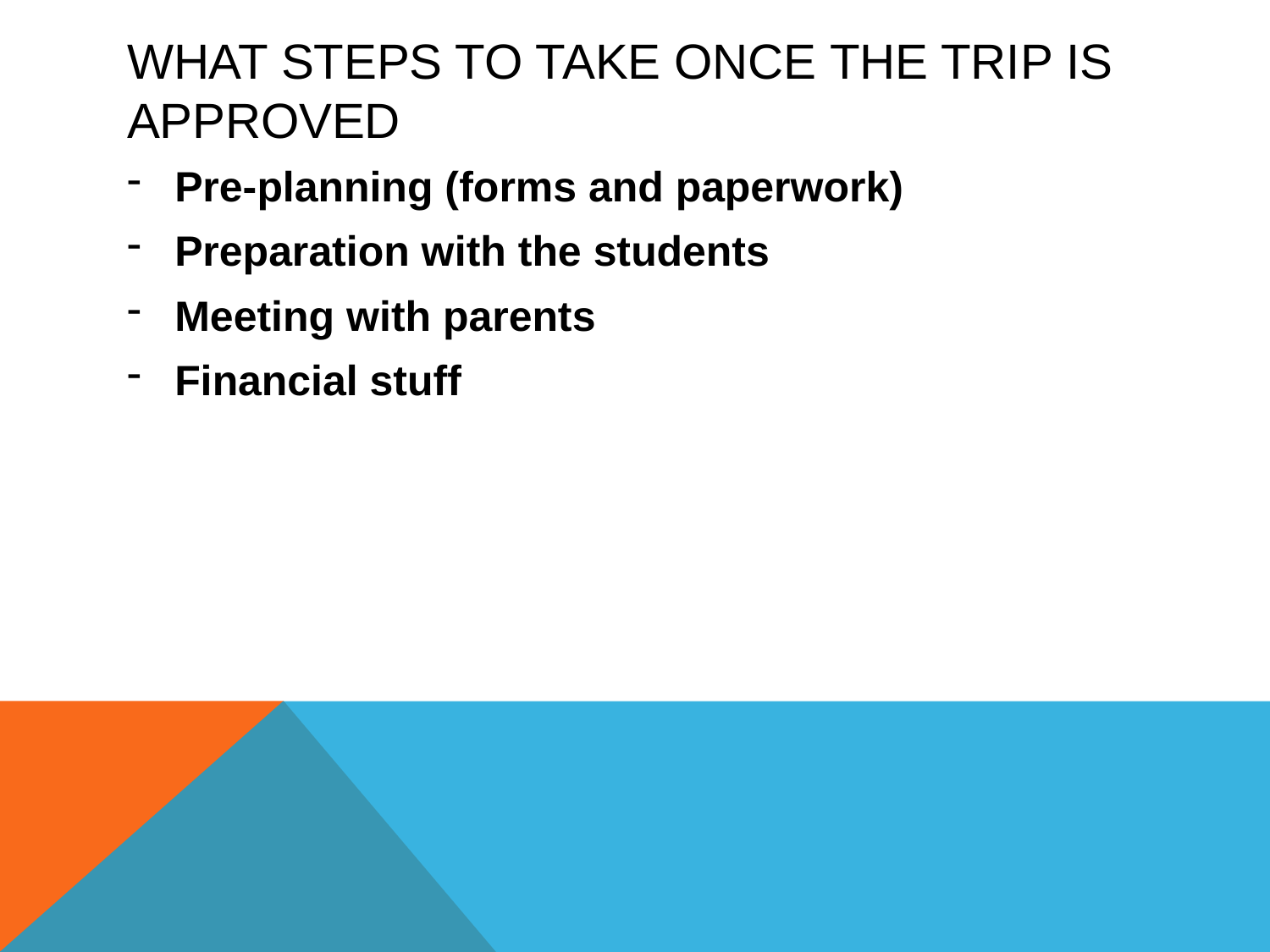

# What steps to take once the trip is approved
Pre-planning (forms and paperwork)
Preparation with the students
Meeting with parents
Financial stuff